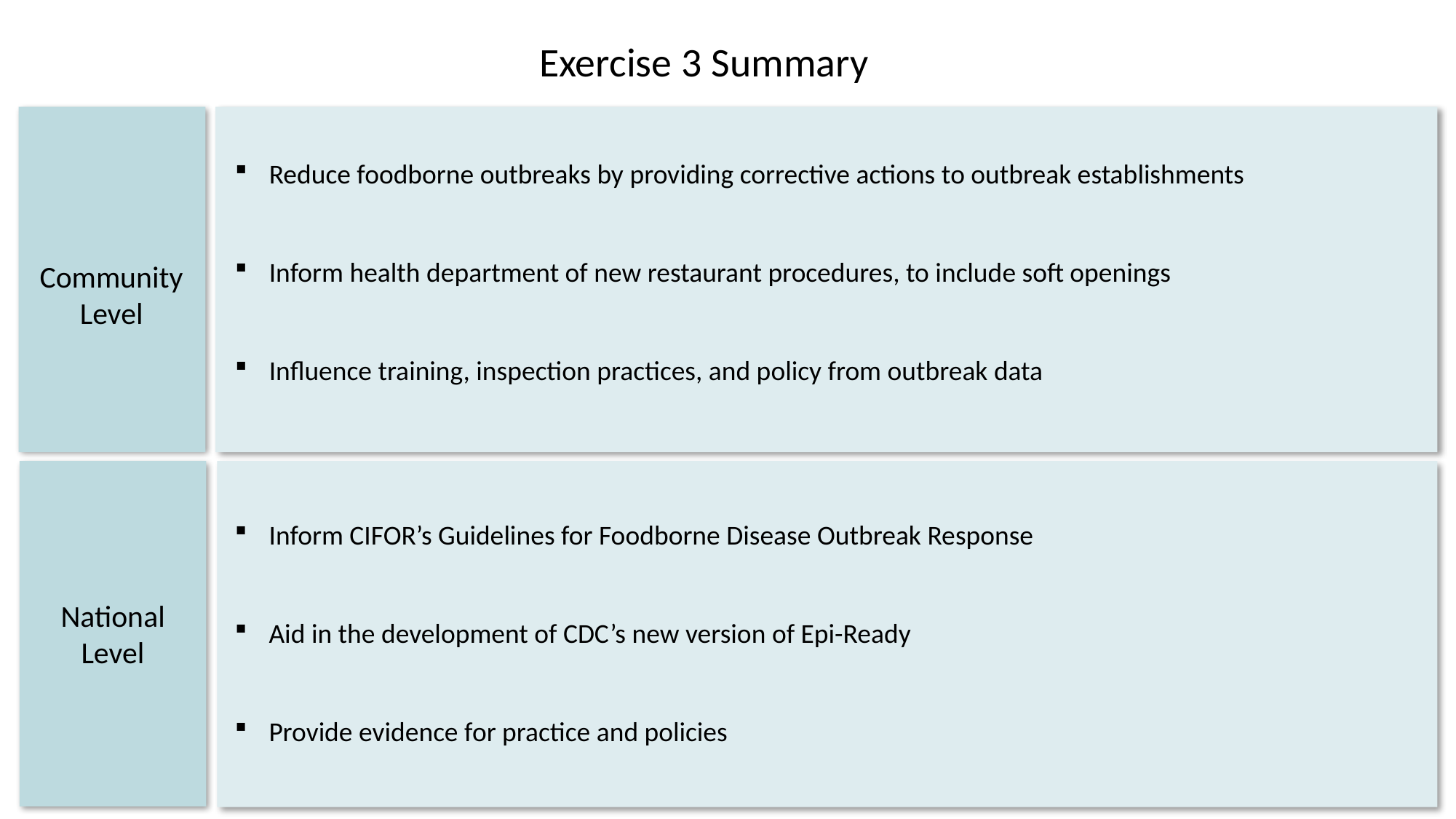

# Exercise 3 Summary

Reduce foodborne outbreaks by providing corrective actions to outbreak establishments

Inform health department of new restaurant procedures, to include soft openings

Influence training, inspection practices, and policy from outbreak data
Community Level

Inform CIFOR’s Guidelines for Foodborne Disease Outbreak Response

Aid in the development of CDC’s new version of Epi-Ready

Provide evidence for practice and policies
National Level